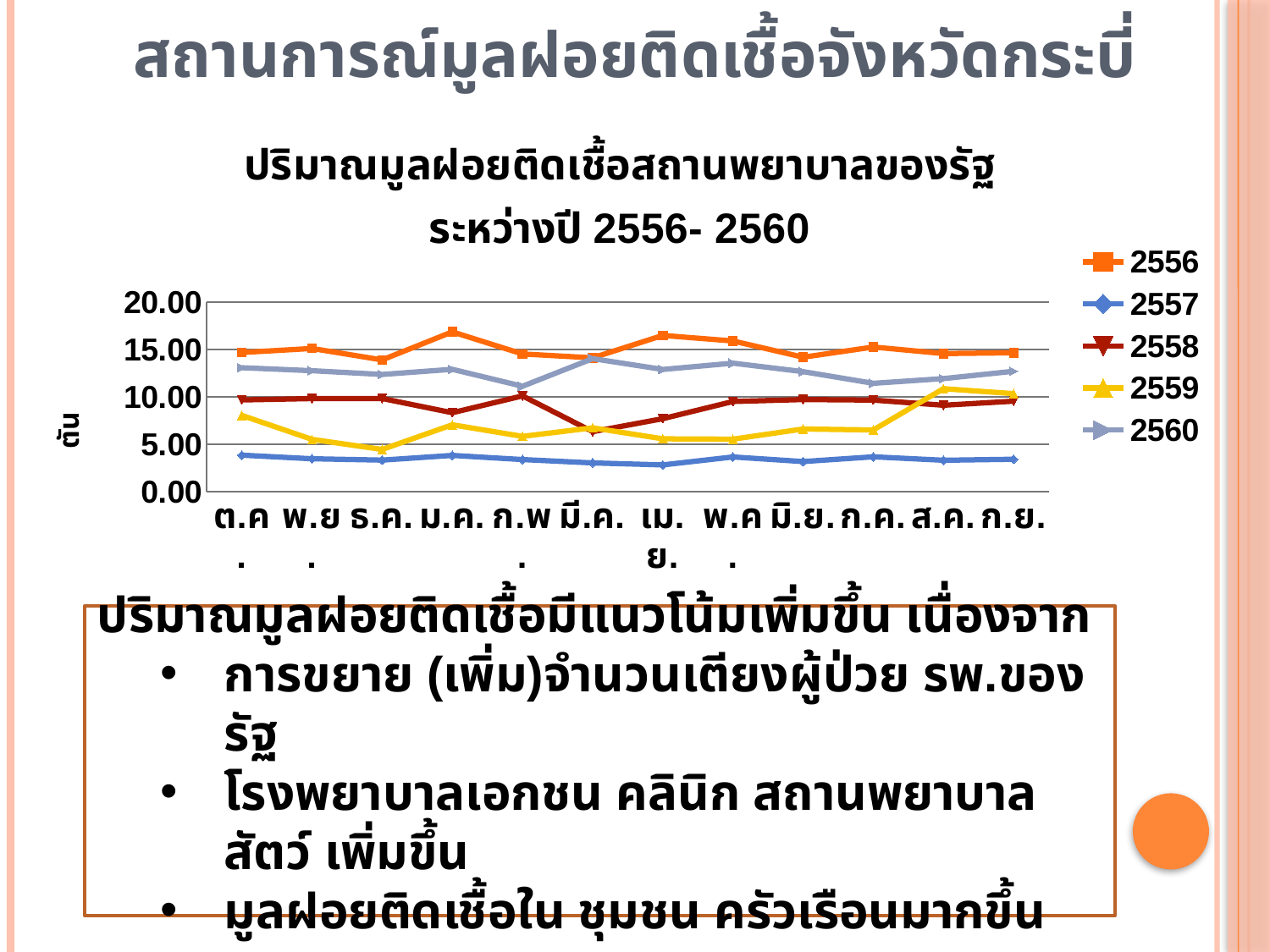

# สถานการณ์มูลฝอยติดเชื้อจังหวัดกระบี่

### Chart: ปริมาณมูลฝอยติดเชื้อสถานพยาบาลของรัฐ
ระหว่างปี 2556- 2560

| Category | 2556 | 2557 | 2558 | 2559 | 2560 |
|---|---|---|---|---|---|
| ต.ค. | 14.6982 | 3.8695999999999997 | 9.6943 | 8.0671 | 13.0935 |
| พ.ย. | 15.1236 | 3.4903000000000004 | 9.8367 | 5.5362 | 12.776819999999999 |
| ธ.ค. | 13.918 | 3.3469 | 9.845 | 4.4702 | 12.3797 |
| ม.ค. | 16.8789 | 3.8459 | 8.3446 | 7.0754 | 12.922600000000001 |
| ก.พ. | 14.545200000000001 | 3.4076 | 10.1186 | 5.853800000000001 | 11.1375 |
| มี.ค. | 14.135 | 3.0563000000000002 | 6.3502 | 6.754599999999999 | 14.054799999999998 |
| เม.ย. | 16.502200000000002 | 2.8455 | 7.7202 | 5.596400000000001 | 12.9071 |
| พ.ค. | 15.9193 | 3.68 | 9.5289 | 5.5593 | 13.5753 |
| มิ.ย. | 14.2 | 3.1986999999999997 | 9.7365 | 6.6326 | 12.677100000000001 |
| ก.ค. | 15.277 | 3.6948000000000003 | 9.6794 | 6.528099999999999 | 11.4496 |
| ส.ค. | 14.586 | 3.3314 | 9.136299999999999 | 10.8792 | 11.943800000000001 |
| ก.ย. | 14.666799999999999 | 3.4402 | 9.563799999999999 | 10.3601 | 12.72 |
ปริมาณมูลฝอยติดเชื้อมีแนวโน้มเพิ่มขึ้น เนื่องจาก
การขยาย (เพิ่ม)จำนวนเตียงผู้ป่วย รพ.ของรัฐ
โรงพยาบาลเอกชน คลินิก สถานพยาบาลสัตว์ เพิ่มขึ้น
มูลฝอยติดเชื้อใน ชุมชน ครัวเรือนมากขึ้น